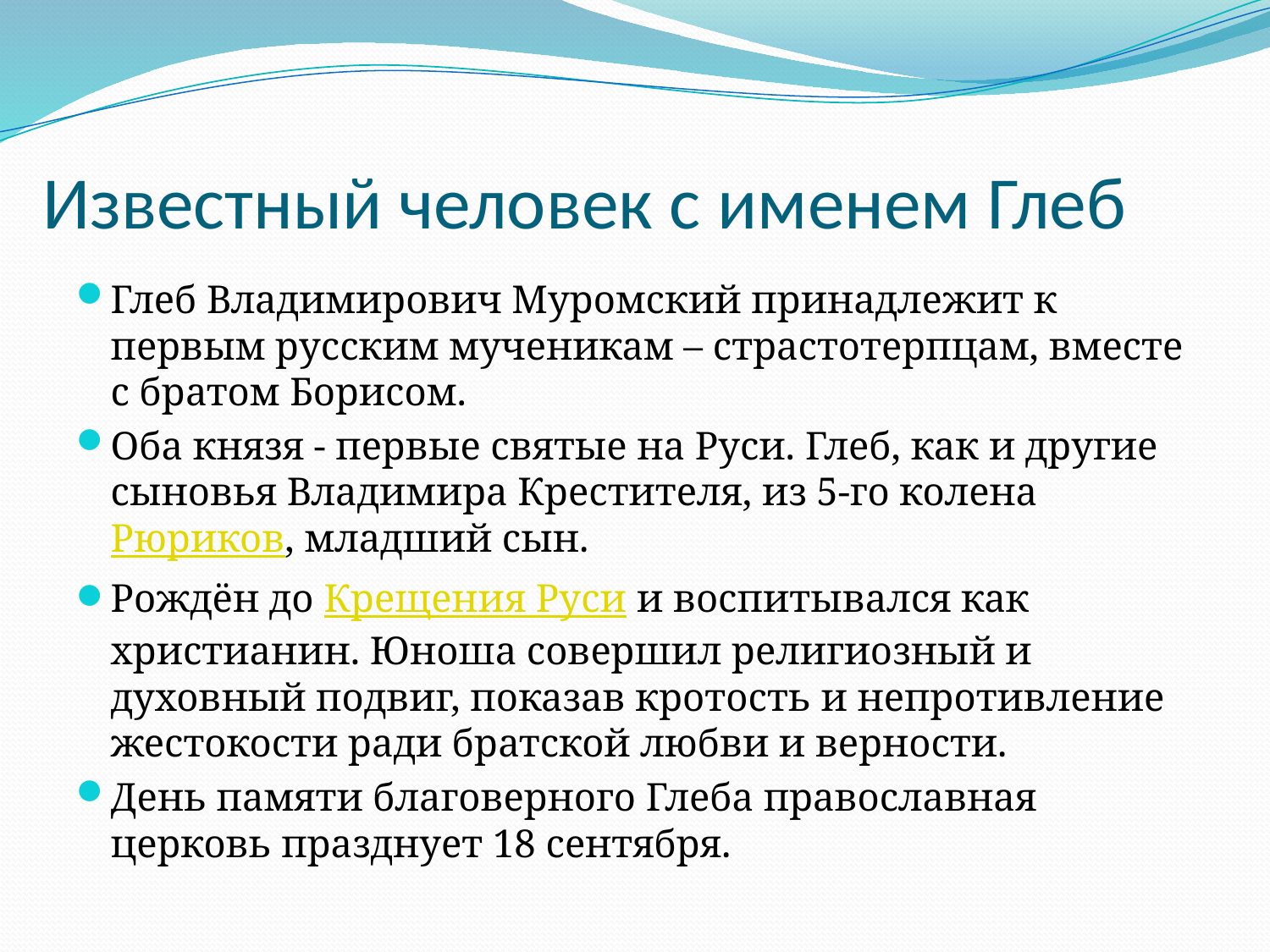

# Известный человек с именем Глеб
Глеб Владимирович Муромский принадлежит к первым русским мученикам – страстотерпцам, вместе с братом Борисом.
Оба князя - первые святые на Руси. Глеб, как и другие сыновья Владимира Крестителя, из 5-го колена Рюриков, младший сын.
Рождён до Крещения Руси и воспитывался как христианин. Юноша совершил религиозный и духовный подвиг, показав кротость и непротивление жестокости ради братской любви и верности.
День памяти благоверного Глеба православная церковь празднует 18 сентября.